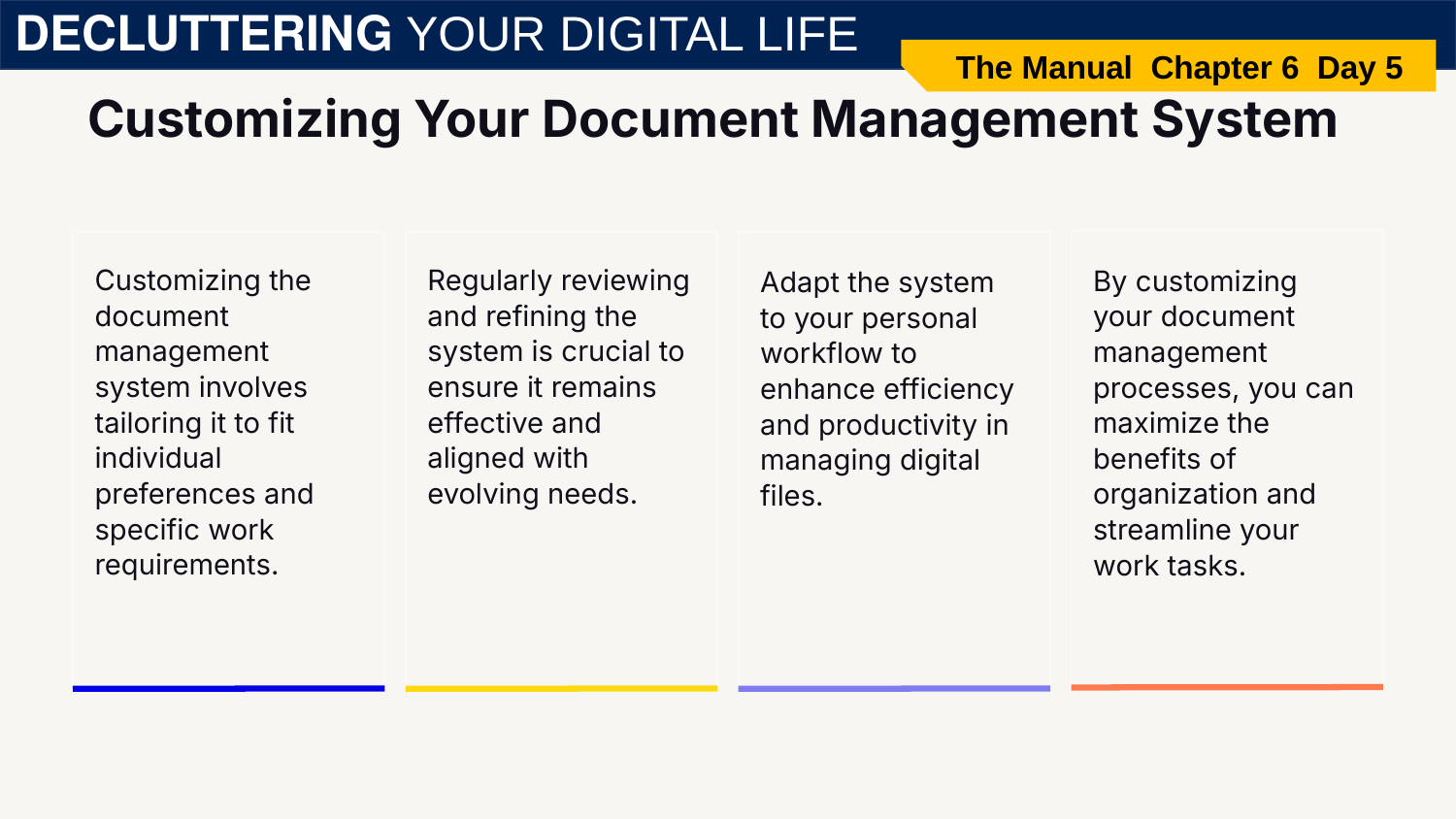

DECLUTTERING YOUR DIGITAL LIFE
The Manual  Chapter 6  Day 5

# Customizing Your Document Management System
Customizing the document management system involves tailoring it to fit individual preferences and specific work requirements.
Regularly reviewing and refining the system is crucial to ensure it remains effective and aligned with evolving needs.
By customizing your document management processes, you can maximize the benefits of organization and streamline your work tasks.
Adapt the system to your personal workflow to enhance efficiency and productivity in managing digital files.